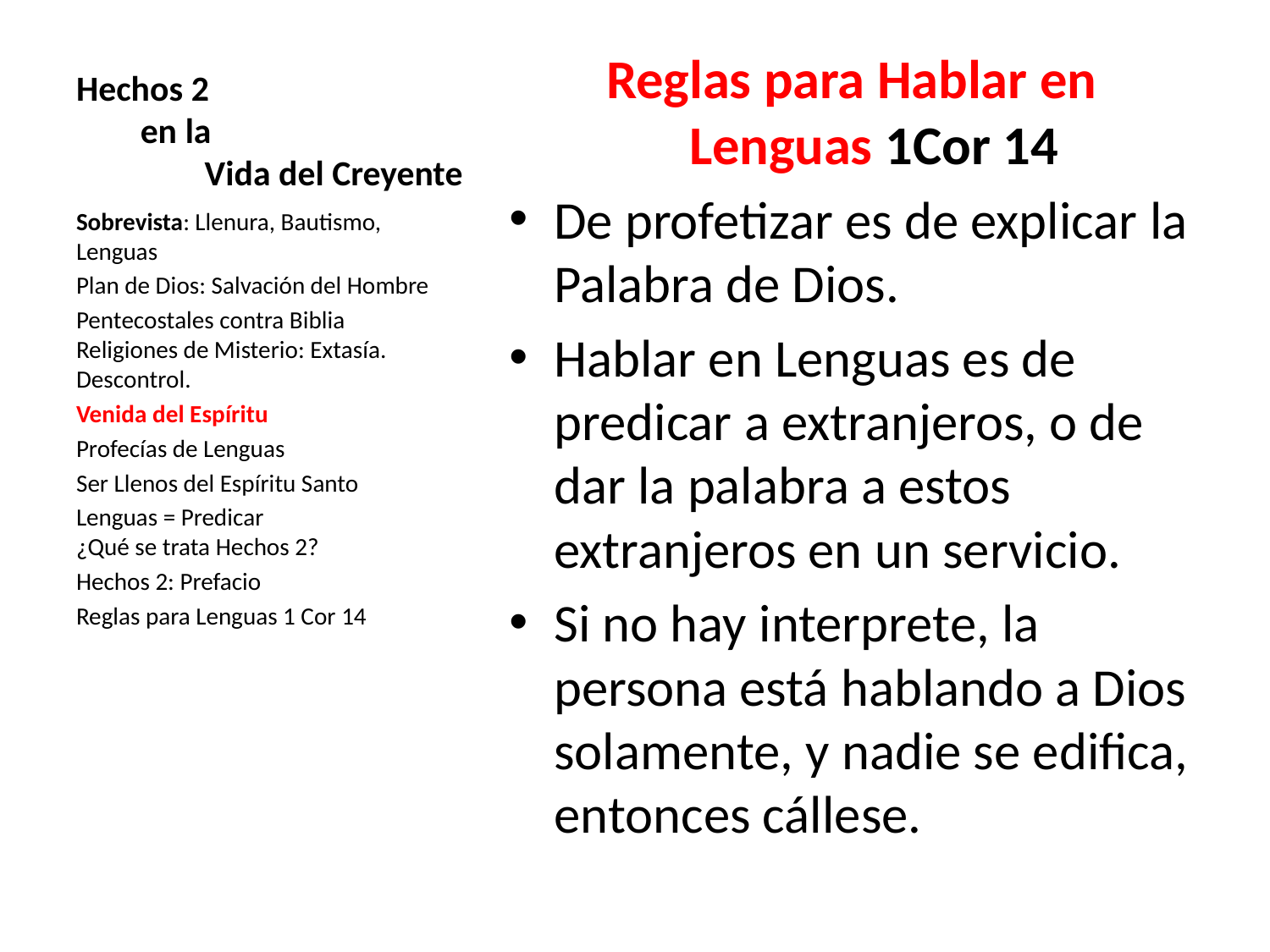

# Hechos 2 en la Vida del Creyente
Reglas para Hablar en Lenguas 1Cor 14
De profetizar es de explicar la Palabra de Dios.
Hablar en Lenguas es de predicar a extranjeros, o de dar la palabra a estos extranjeros en un servicio.
Si no hay interprete, la persona está hablando a Dios solamente, y nadie se edifica, entonces cállese.

Sobrevista: Llenura, Bautismo,  Lenguas
Plan de Dios: Salvación del Hombre
Pentecostales contra Biblia
Religiones de Misterio: Extasía. Descontrol.
Venida del Espíritu
Profecías de Lenguas
Ser Llenos del Espíritu Santo
Lenguas = Predicar
¿Qué se trata Hechos 2?
Hechos 2: Prefacio
Reglas para Lenguas 1 Cor 14